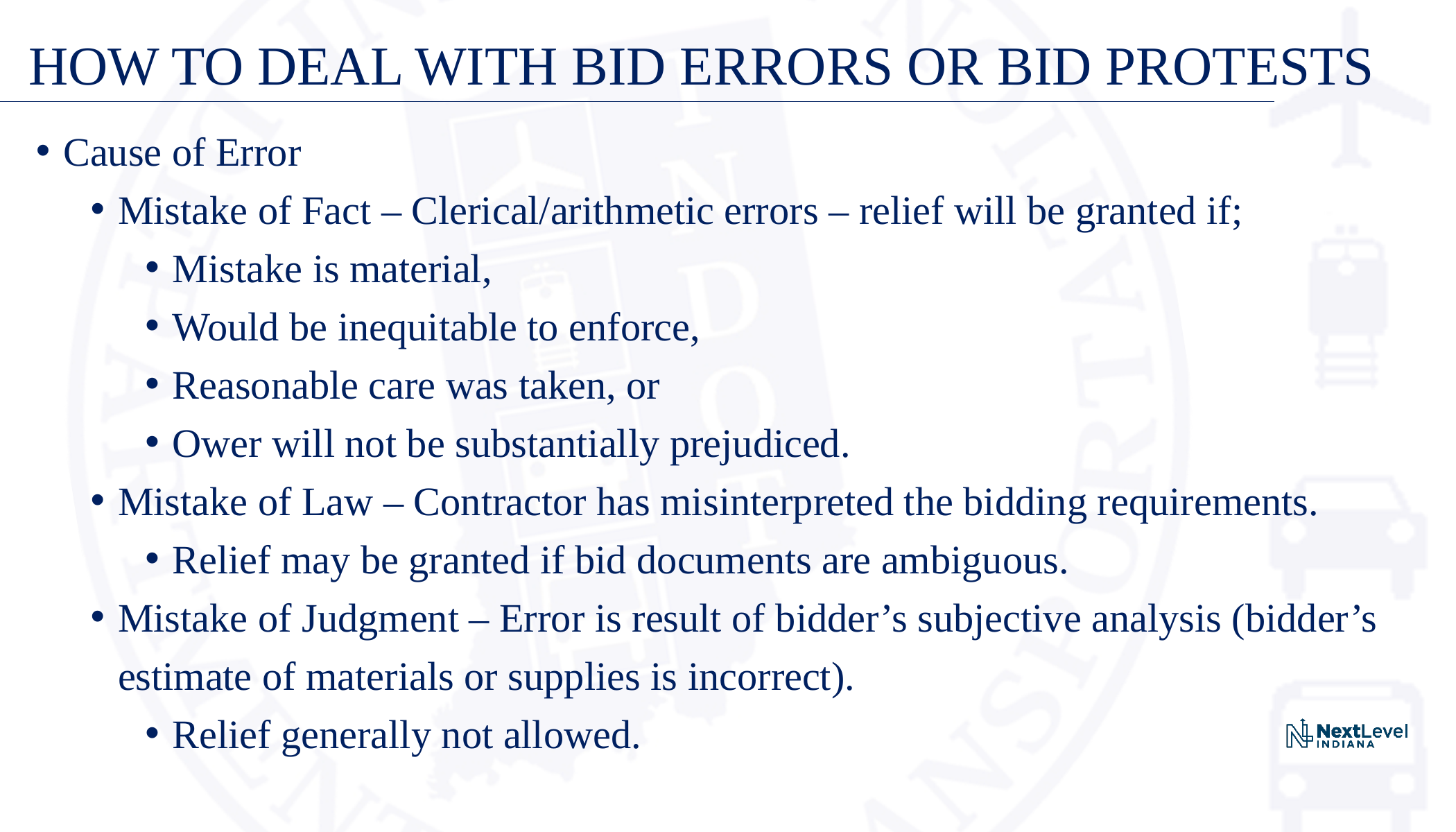

# HOW TO DEAL WITH BID ERRORS OR BID PROTESTS
Cause of Error
Mistake of Fact – Clerical/arithmetic errors – relief will be granted if;
Mistake is material,
Would be inequitable to enforce,
Reasonable care was taken, or
Ower will not be substantially prejudiced.
Mistake of Law – Contractor has misinterpreted the bidding requirements.
Relief may be granted if bid documents are ambiguous.
Mistake of Judgment – Error is result of bidder’s subjective analysis (bidder’s estimate of materials or supplies is incorrect).
Relief generally not allowed.